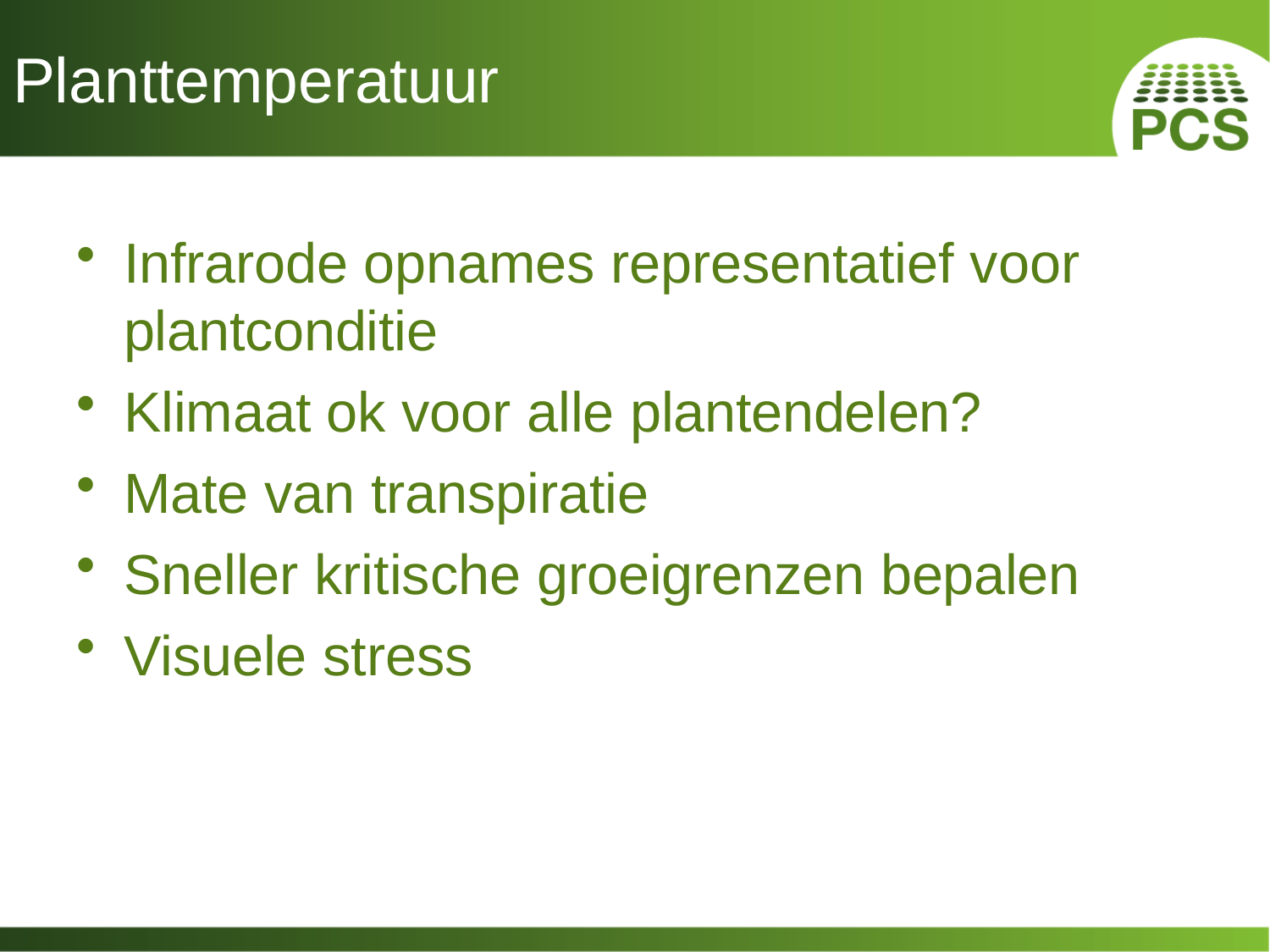

# Planttemperatuur
Infrarode opnames representatief voor
plantconditie
Klimaat ok voor alle plantendelen?
Mate van transpiratie
Sneller kritische groeigrenzen bepalen
Visuele stress